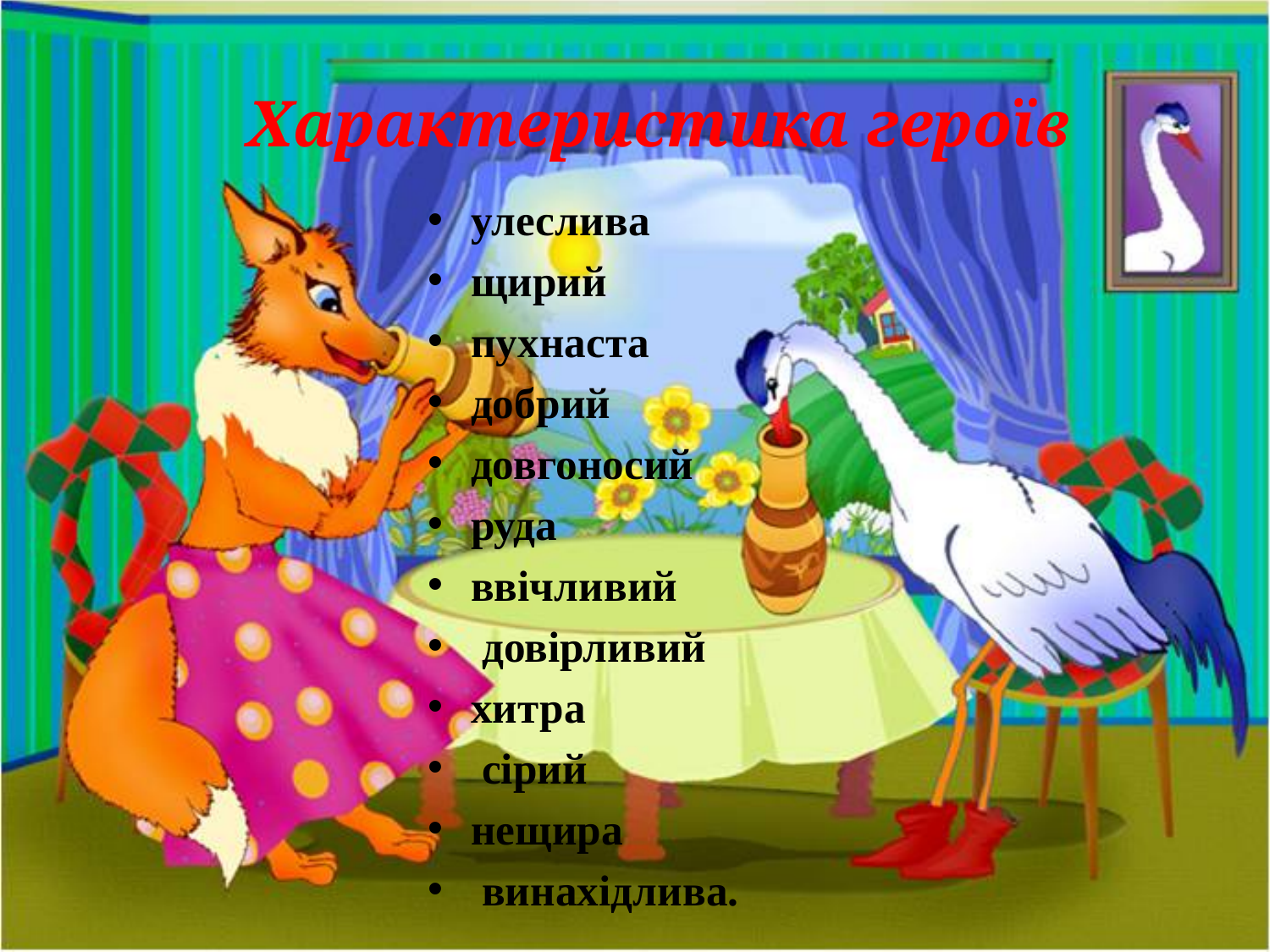

# Характеристика героїв
улеслива
щирий
пухнаста
добрий
довгоносий
руда
ввічливий
 довірливий
хитра
 сірий
нещира
 винахідлива.